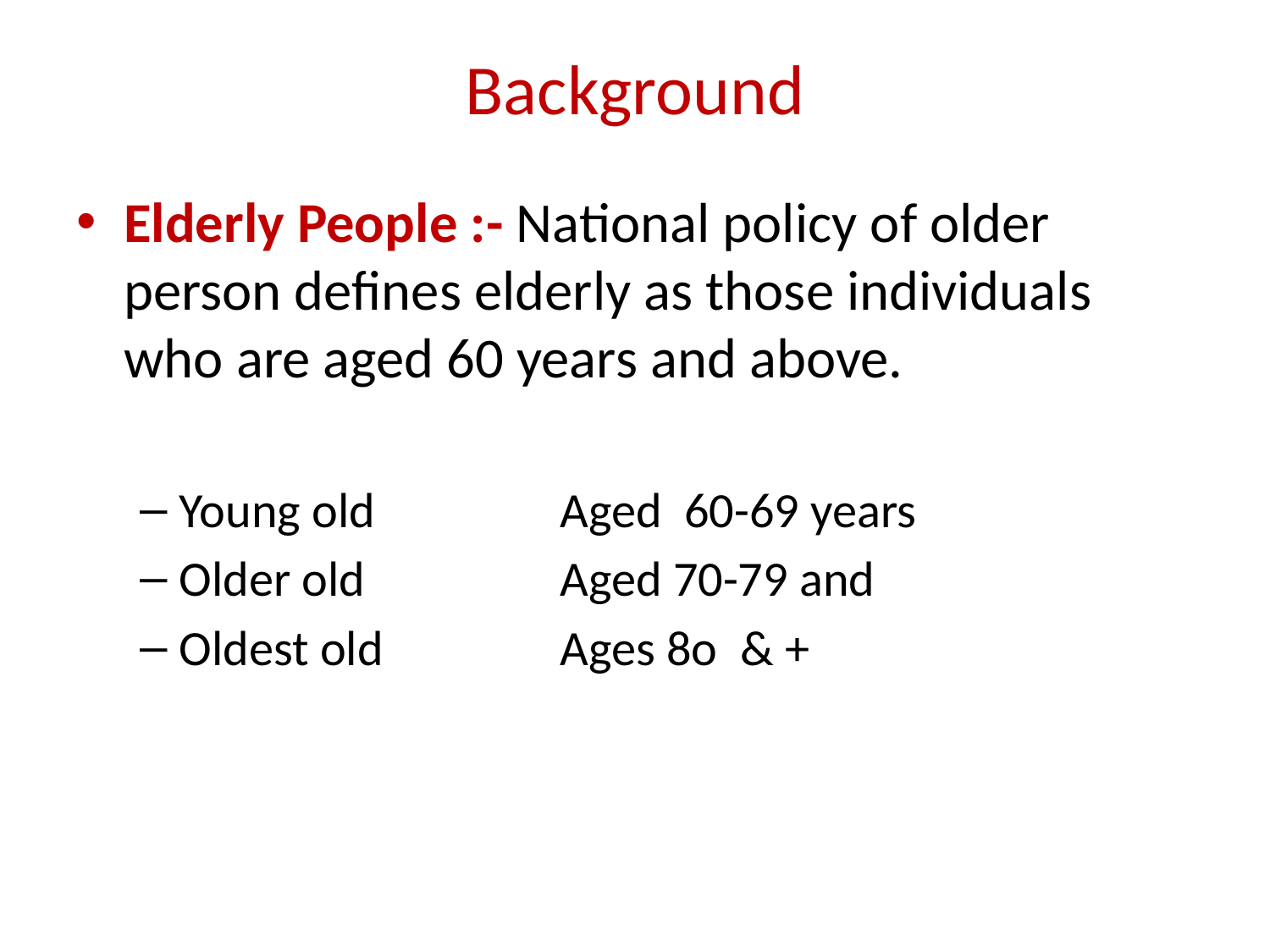

# Background
Elderly People :- National policy of older person defines elderly as those individuals who are aged 60 years and above.

Young old	 	Aged  60-69 years
Older old 		Aged 70-79 and
Oldest old 		Ages 8o  & +